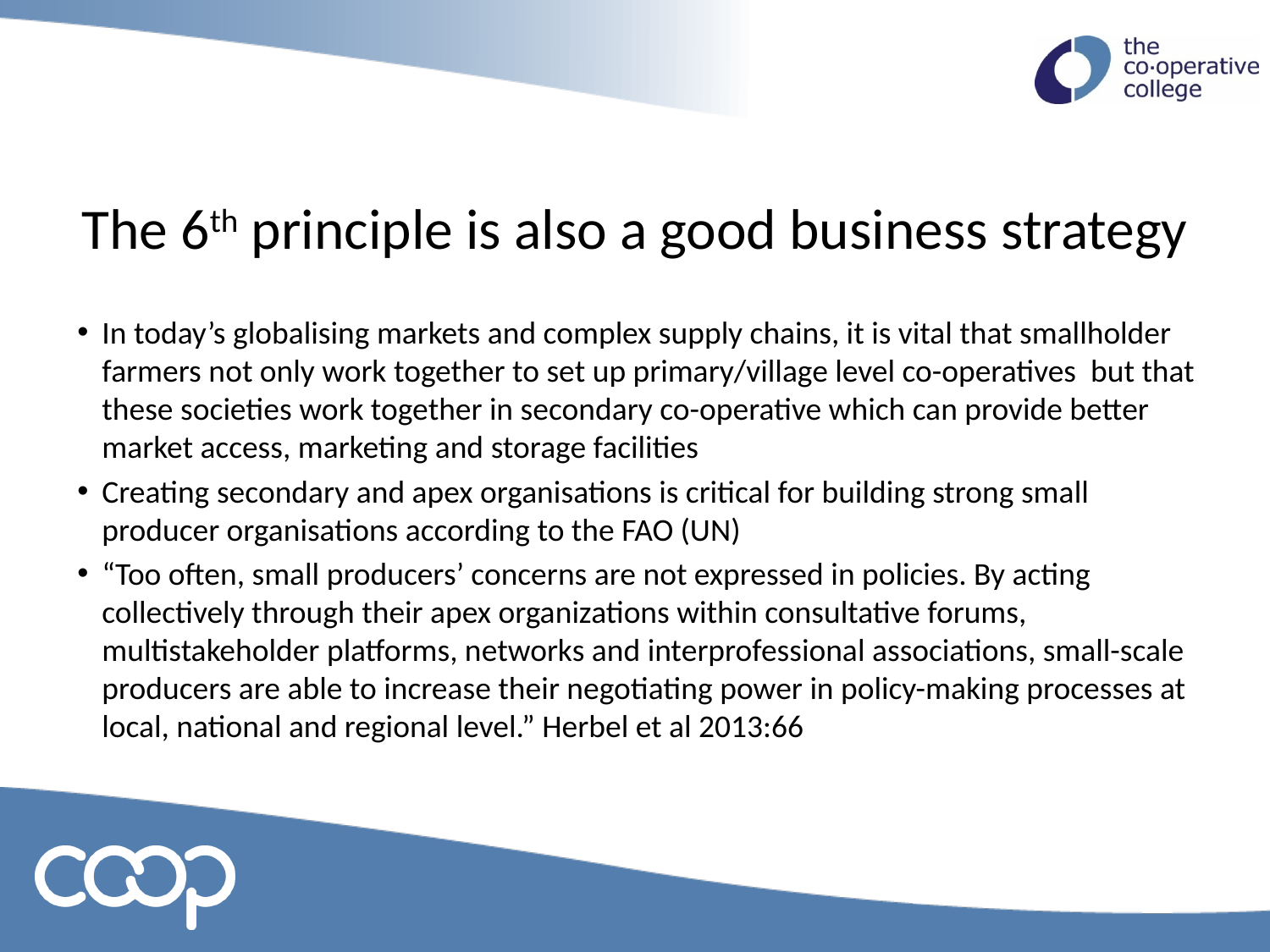

# The 6th principle is also a good business strategy
In today’s globalising markets and complex supply chains, it is vital that smallholder farmers not only work together to set up primary/village level co-operatives  but that these societies work together in secondary co-operative which can provide better market access, marketing and storage facilities
Creating secondary and apex organisations is critical for building strong small producer organisations according to the FAO (UN)
“Too often, small producers’ concerns are not expressed in policies. By acting collectively through their apex organizations within consultative forums, multistakeholder platforms, networks and interprofessional associations, small-scale producers are able to increase their negotiating power in policy-making processes at local, national and regional level.” Herbel et al 2013:66